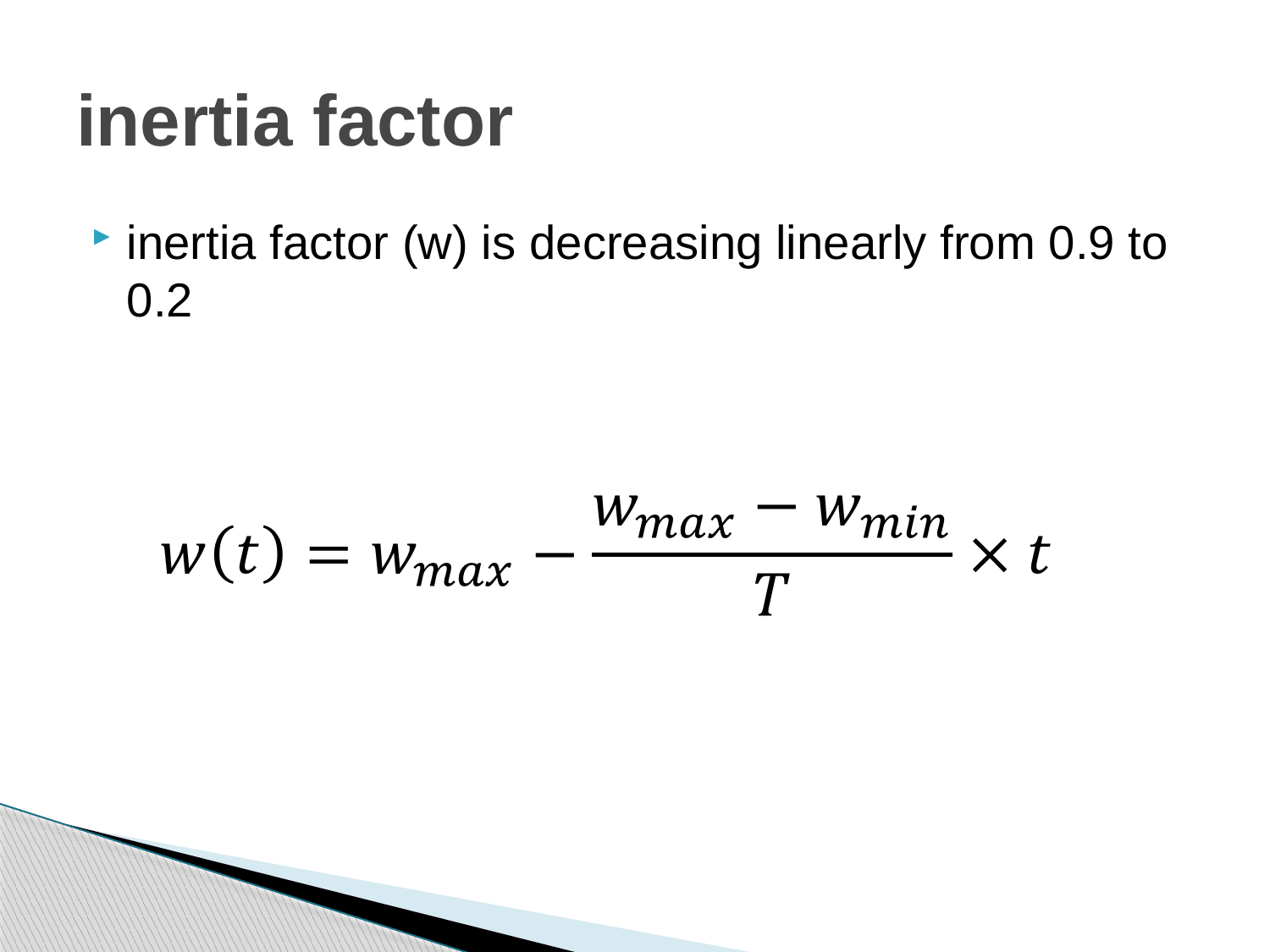

# inertia factor
inertia factor (w) is decreasing linearly from 0.9 to 0.2